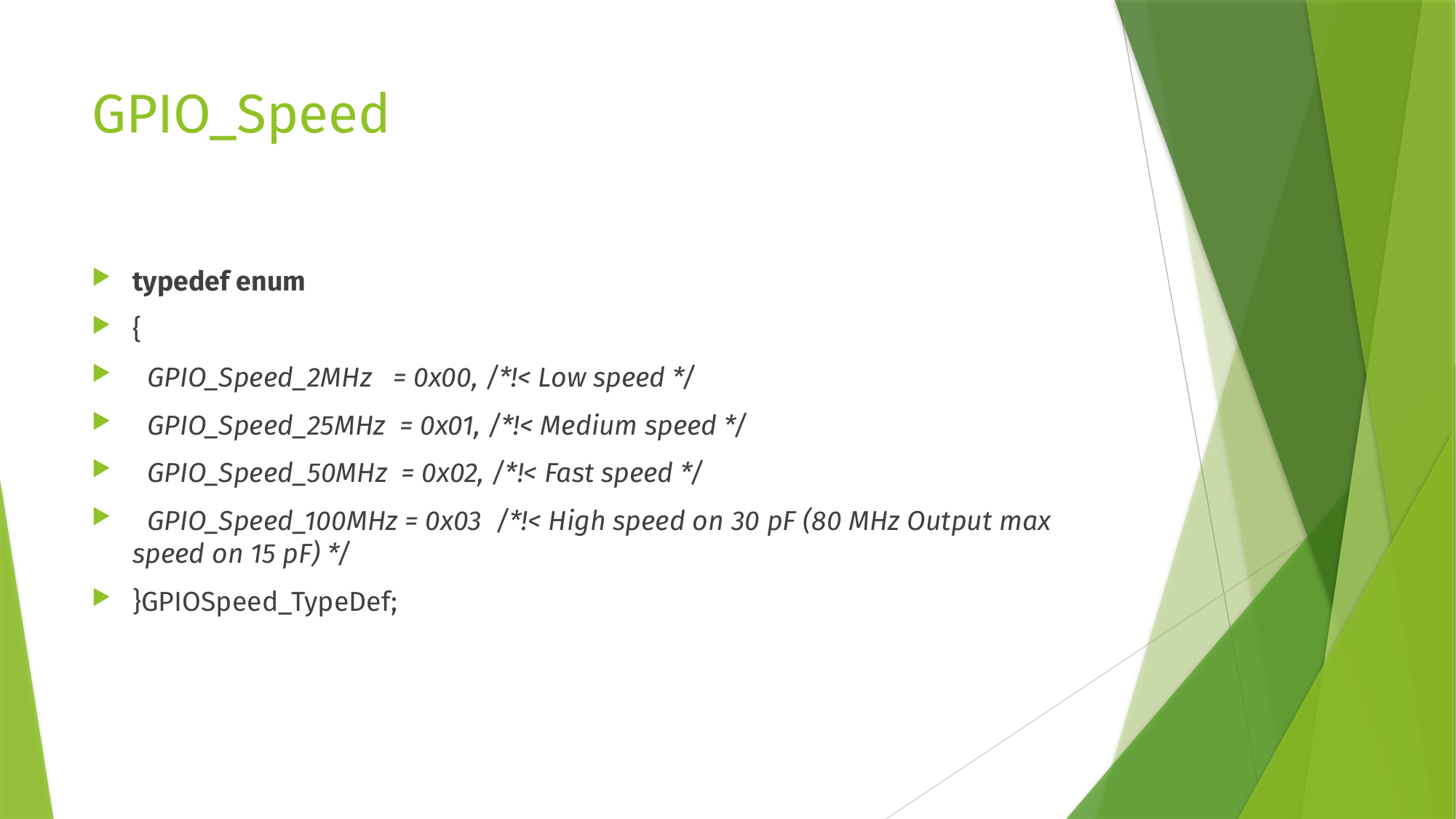

# GPIO_Speed
typedef enum
{
  GPIO_Speed_2MHz   = 0x00, /*!< Low speed */
  GPIO_Speed_25MHz  = 0x01, /*!< Medium speed */
  GPIO_Speed_50MHz  = 0x02, /*!< Fast speed */
  GPIO_Speed_100MHz = 0x03  /*!< High speed on 30 pF (80 MHz Output max speed on 15 pF) */
}GPIOSpeed_TypeDef;